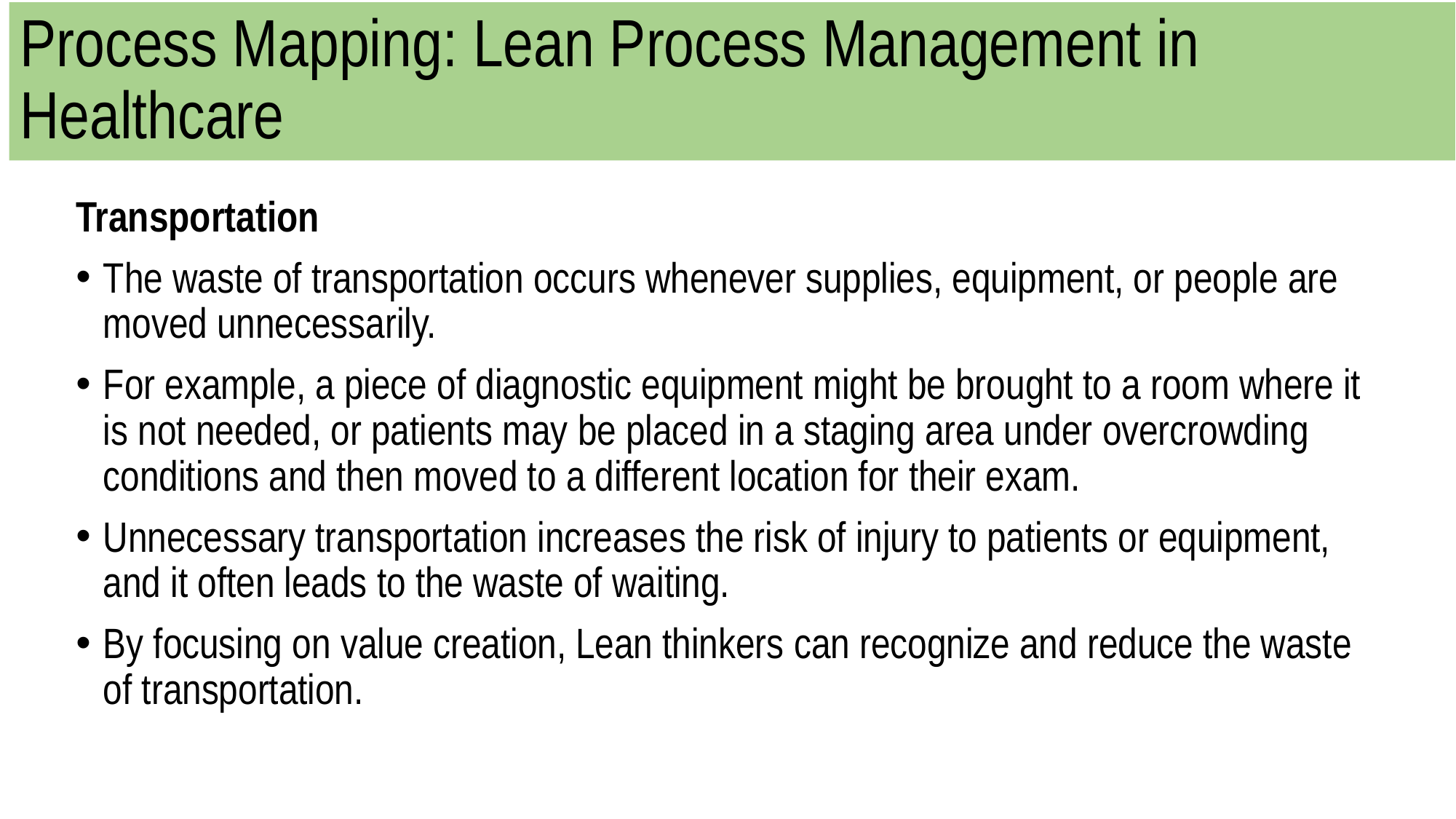

# Process Mapping: Lean Process Management in Healthcare
Transportation
The waste of transportation occurs whenever supplies, equipment, or people are moved unnecessarily.
For example, a piece of diagnostic equipment might be brought to a room where it is not needed, or patients may be placed in a staging area under overcrowding conditions and then moved to a different location for their exam.
Unnecessary transportation increases the risk of injury to patients or equipment, and it often leads to the waste of waiting.
By focusing on value creation, Lean thinkers can recognize and reduce the waste of transportation.